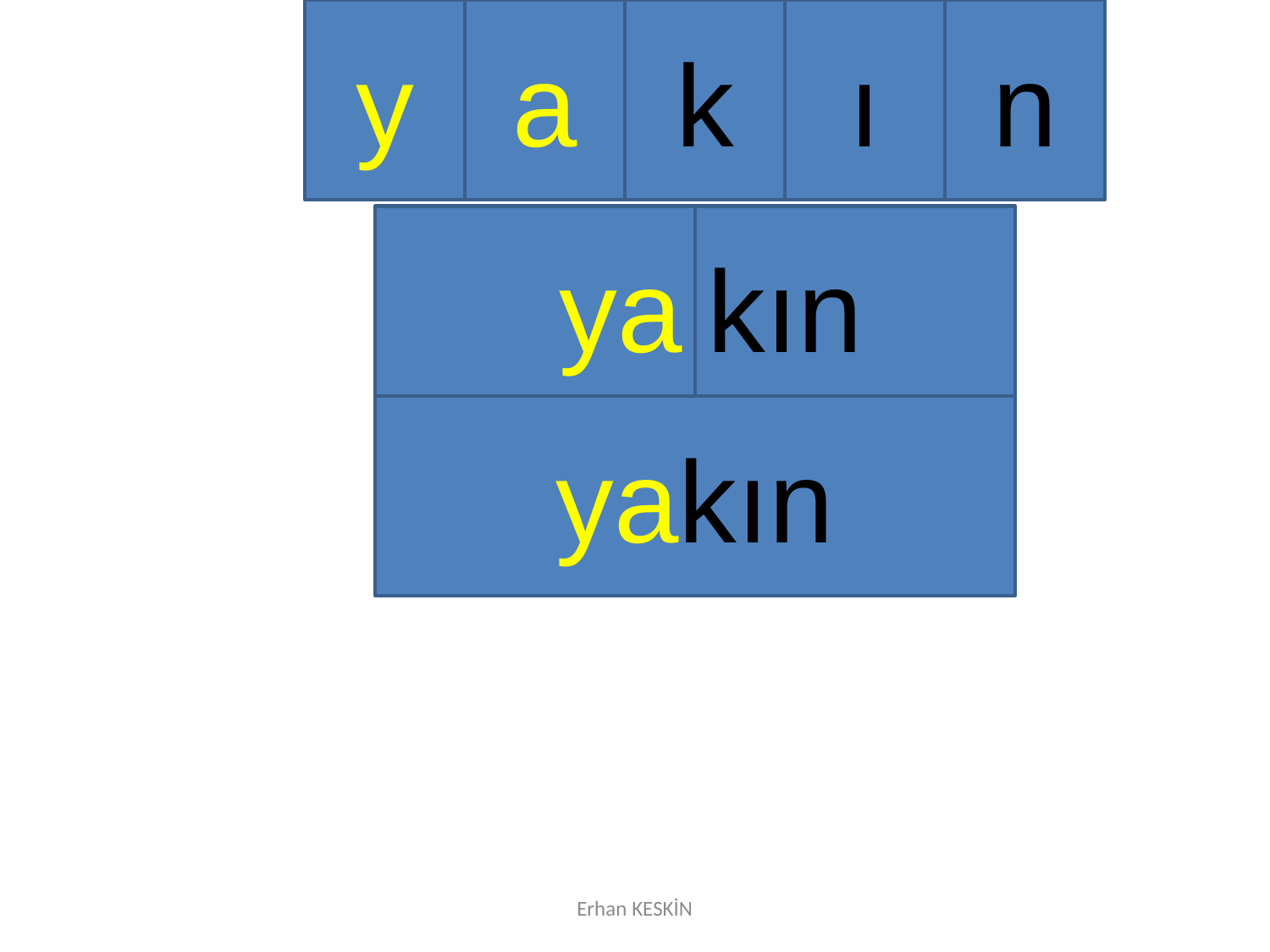

y
a
k
ı
n
ya
kın
yakın
Erhan KESKİN